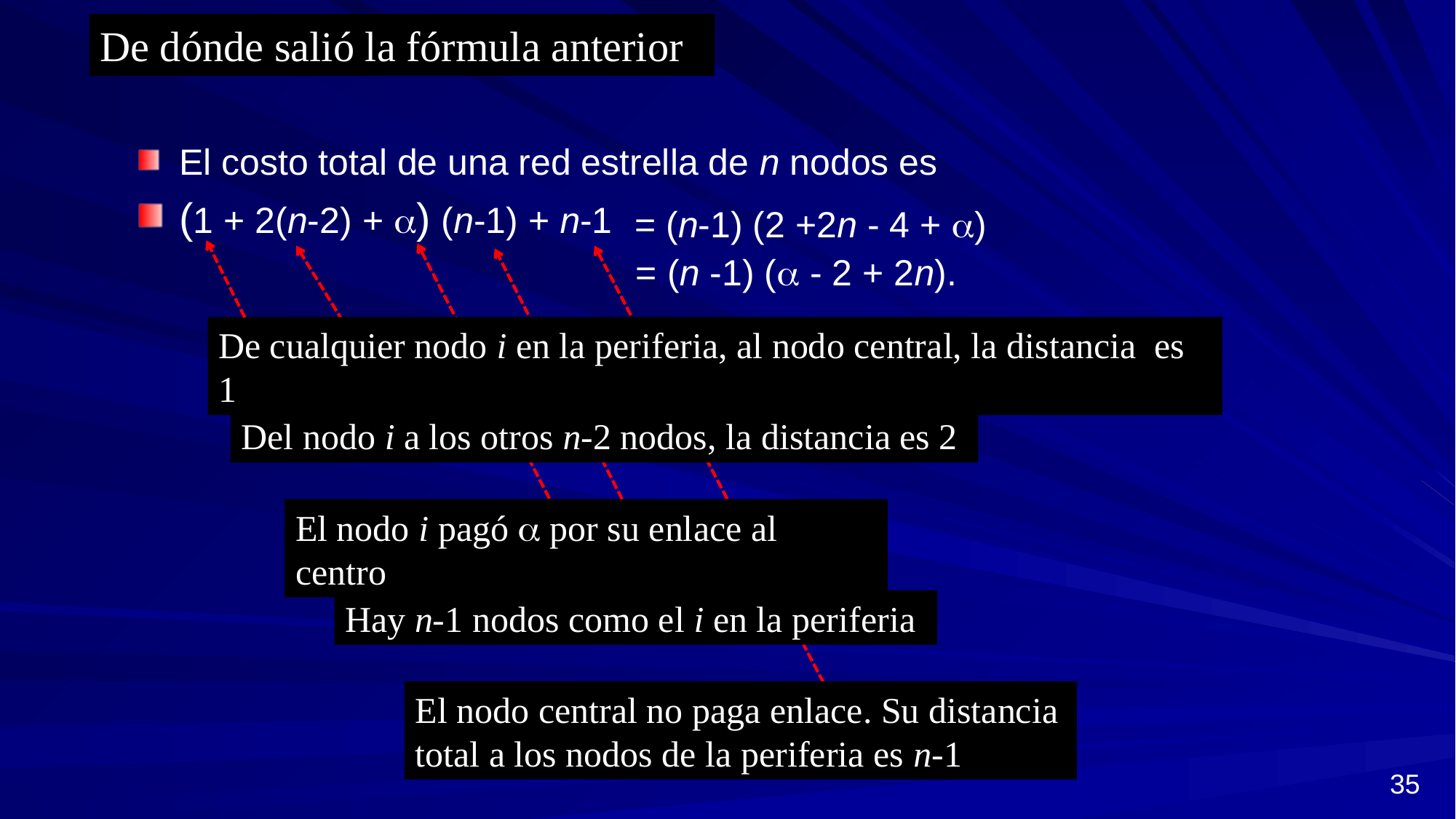

De dónde salió la fórmula anterior
El costo total de una red estrella de n nodos es
(1 + 2(n-2) + α) (n-1) + n-1
				      = (n -1) (α - 2 + 2n).

= (n-1) (2 +2n - 4 + α)
De cualquier nodo i en la periferia, al nodo central, la distancia  es 1
Del nodo i a los otros n-2 nodos, la distancia es 2
El nodo i pagó α por su enlace al centro
Hay n-1 nodos como el i en la periferia
El nodo central no paga enlace. Su distancia total a los nodos de la periferia es n-1
35